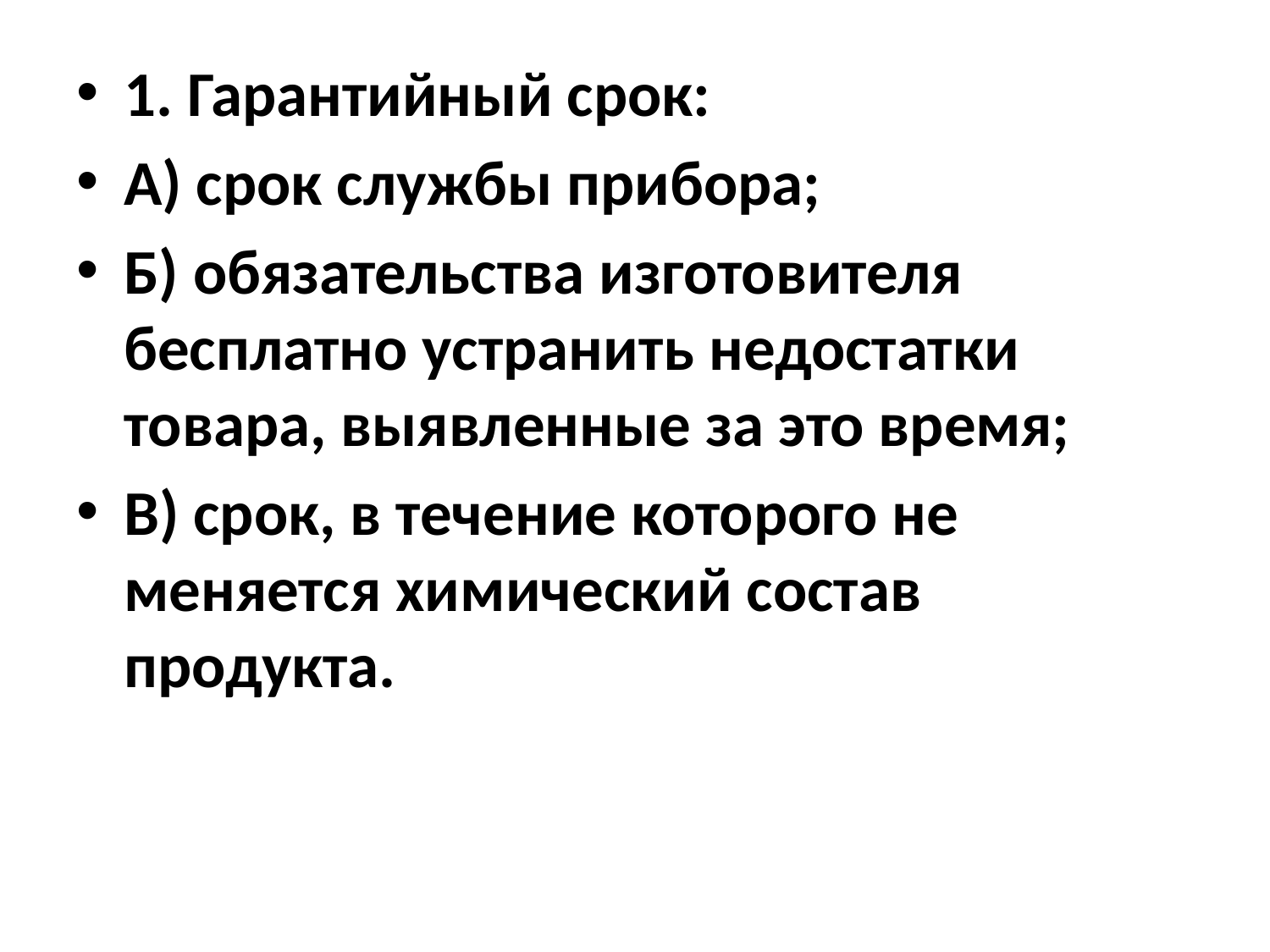

1. Гарантийный срок:
А) срок службы прибора;
Б) обязательства изготовителя бесплатно устранить недостатки товара, выявленные за это время;
В) срок, в течение которого не меняется химический состав продукта.